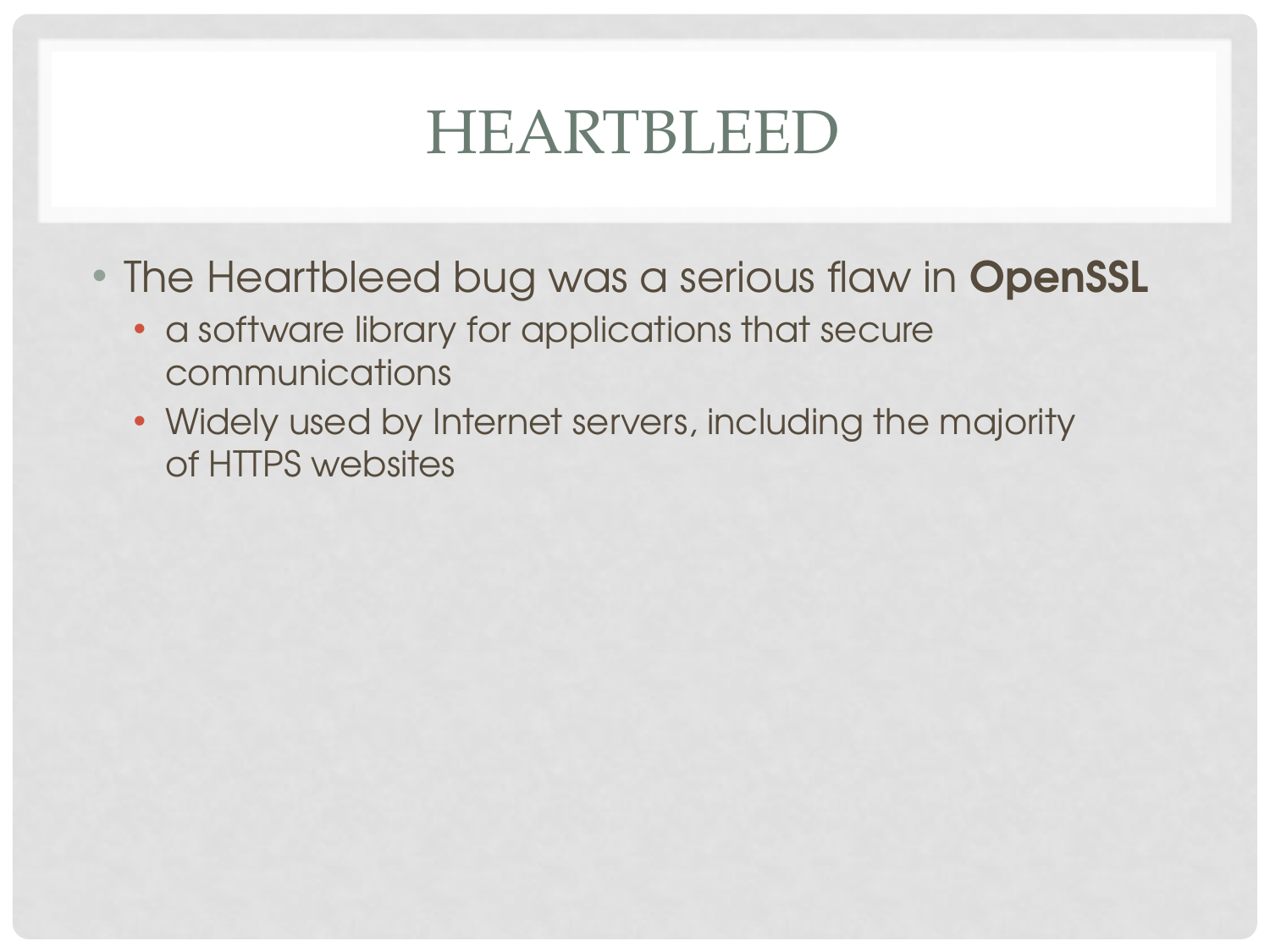

# heartbleed
The Heartbleed bug was a serious flaw in OpenSSL
a software library for applications that secure communications
Widely used by Internet servers, including the majority of HTTPS websites